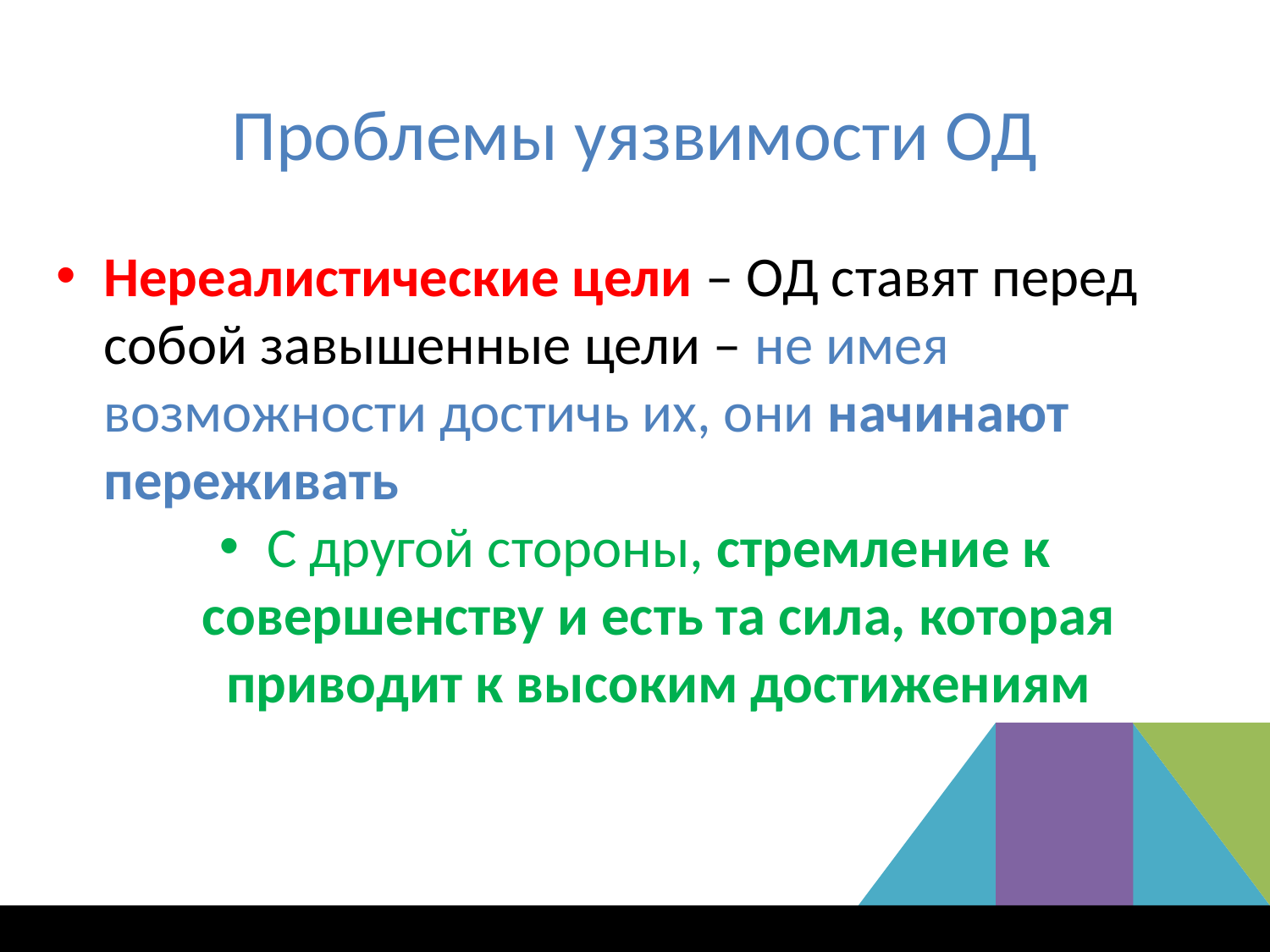

# Проблемы уязвимости ОД
Нереалистические цели – ОД ставят перед собой завышенные цели – не имея возможности достичь их, они начинают переживать
С другой стороны, стремление к совершенству и есть та сила, которая приводит к высоким достижениям